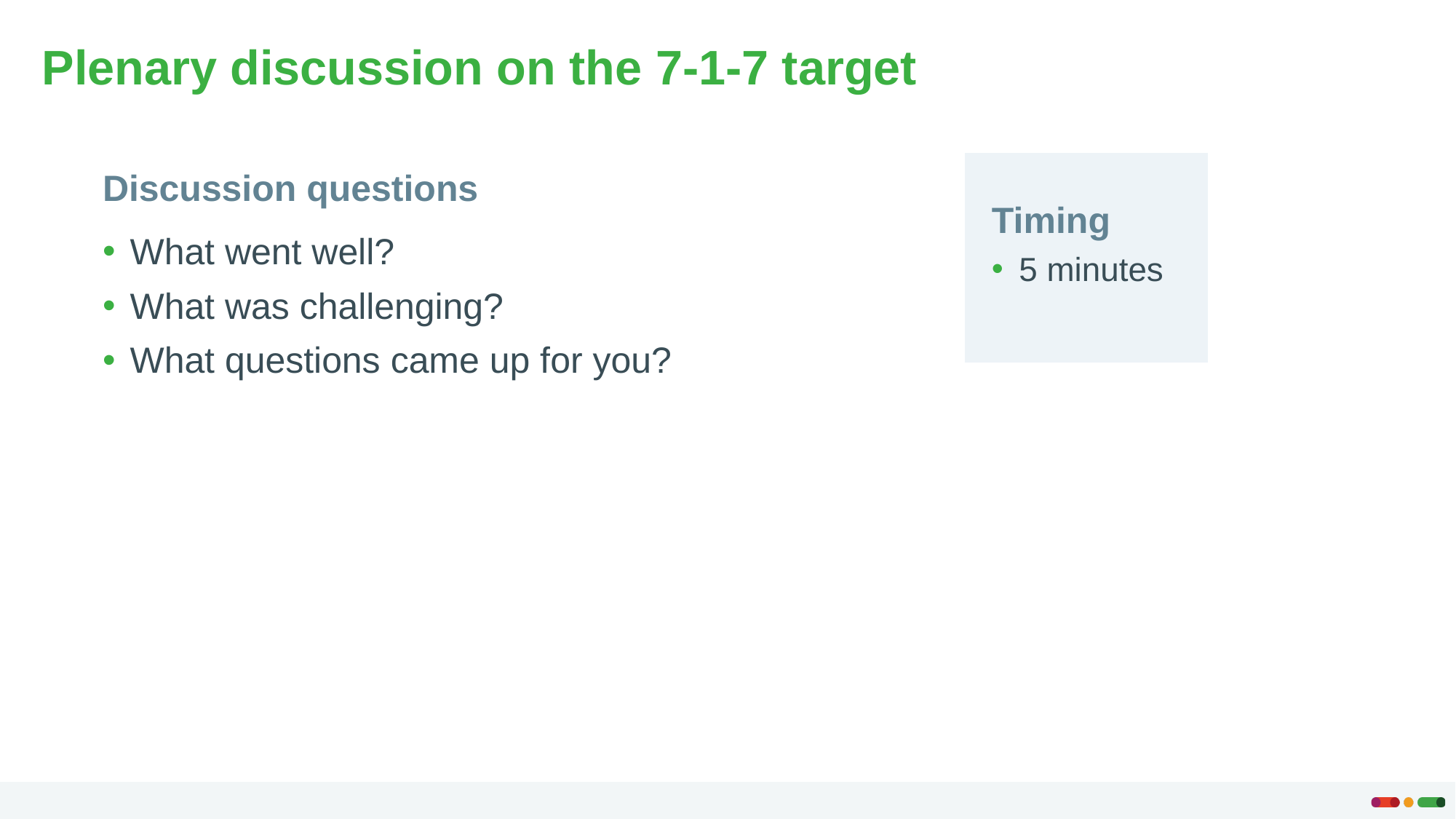

# Plenary discussion on the 7-1-7 target
Discussion questions
Timing

What went well?
What was challenging?
What questions came up for you?
5 minutes